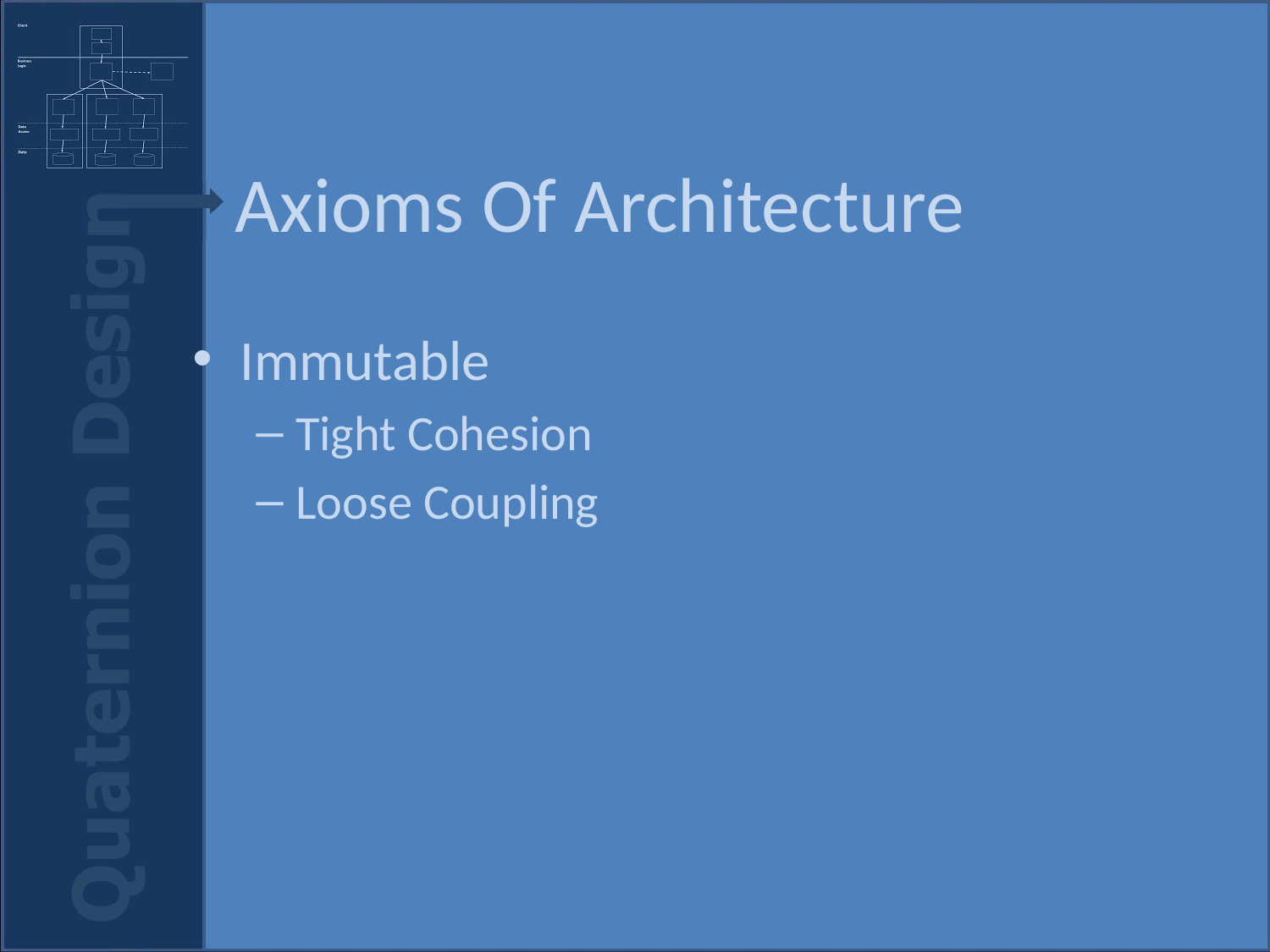

# Axioms Of Architecture
Immutable
Tight Cohesion
Loose Coupling